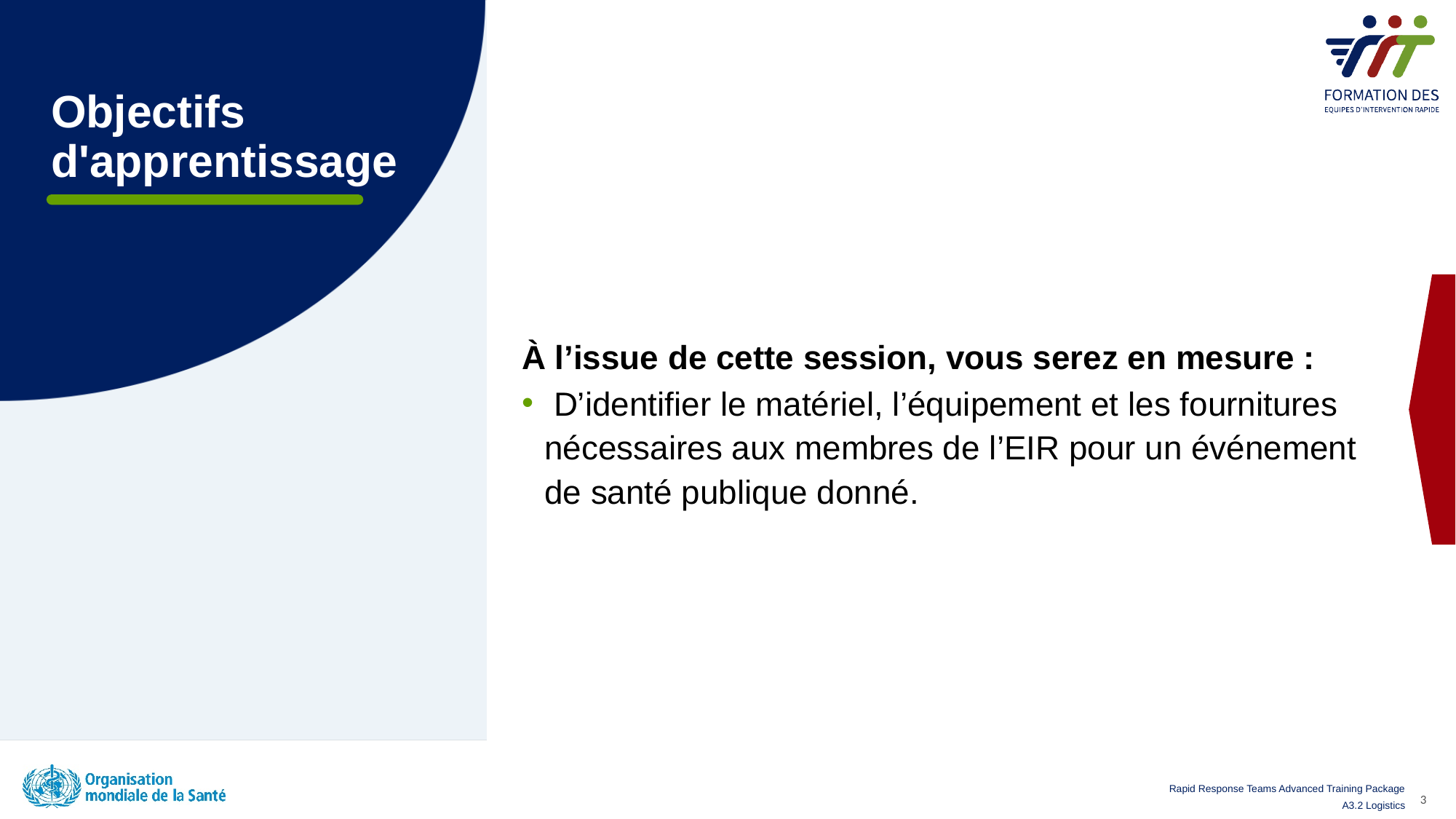

# Objectifs d'apprentissage

À l’issue de cette session, vous serez en mesure :
 D’identifier le matériel, l’équipement et les fournitures nécessaires aux membres de l’EIR pour un événement de santé publique donné.

3